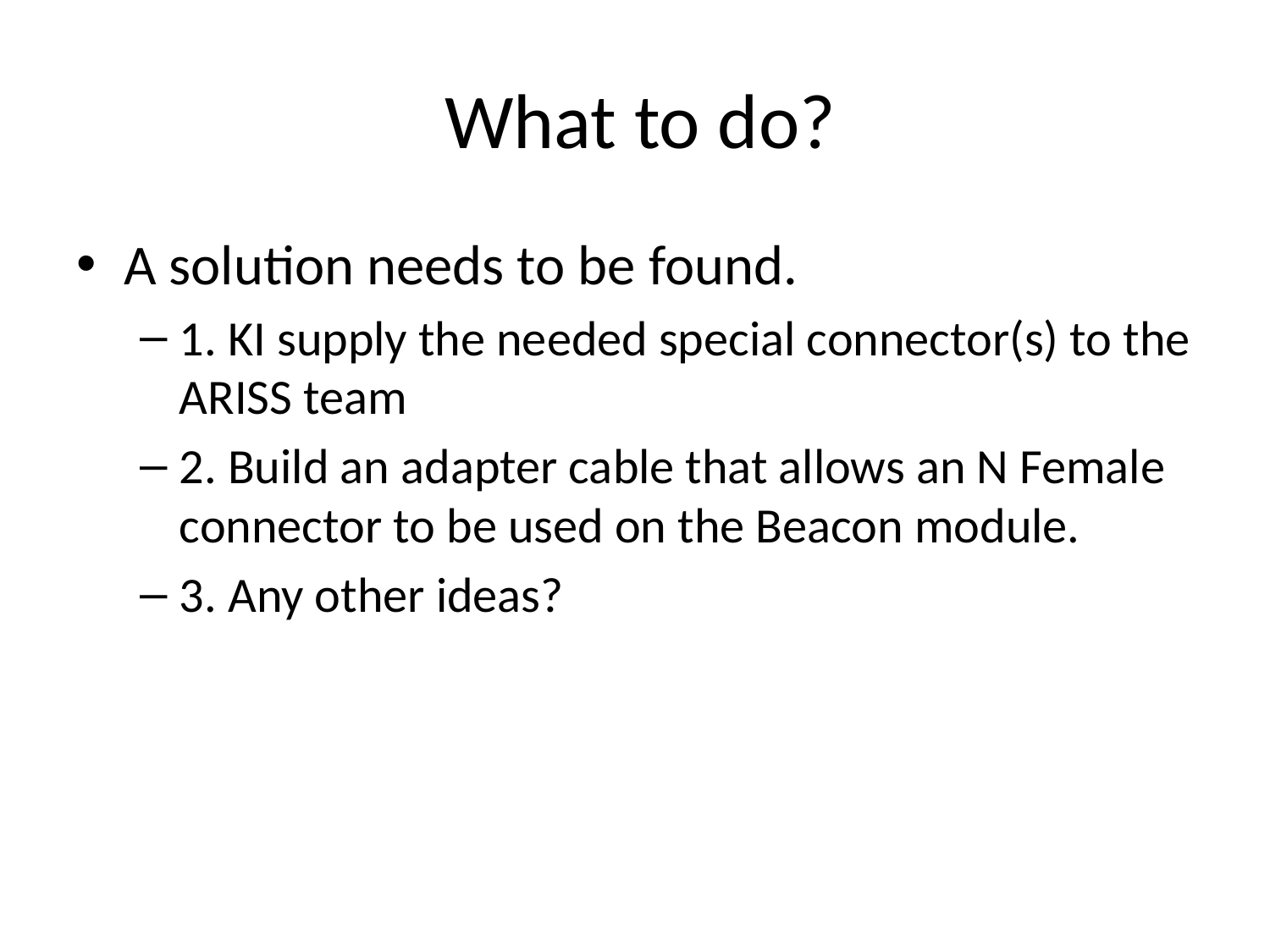

# What to do?
A solution needs to be found.
1. KI supply the needed special connector(s) to the ARISS team
2. Build an adapter cable that allows an N Female connector to be used on the Beacon module.
3. Any other ideas?